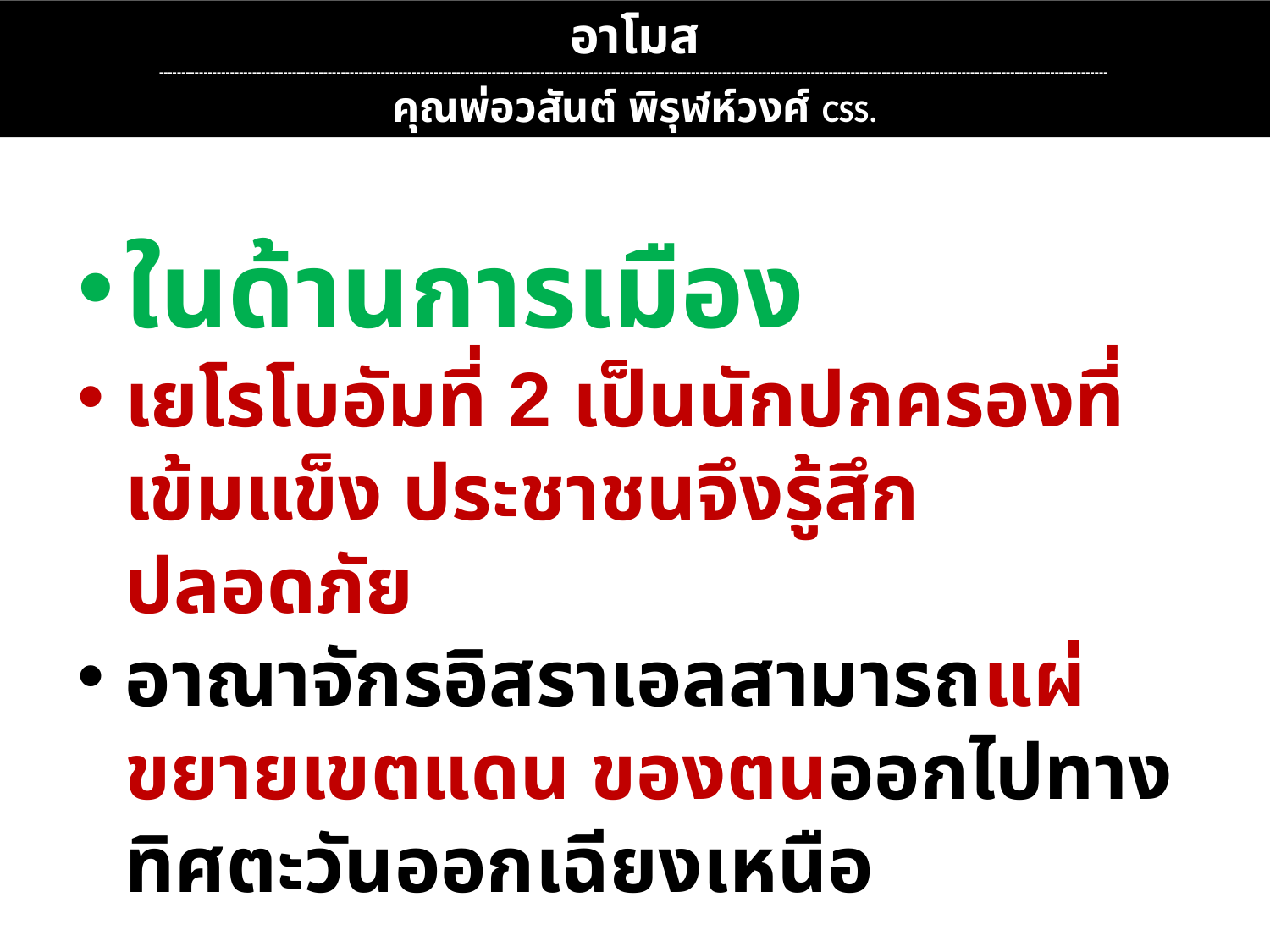

อาโมส
----------------------------------------------------------------------------------------------------------------------------------------------------------------------------------------------------------------------
คุณพ่อวสันต์ พิรุฬห์วงศ์ CSS.
ในด้านการเมือง
เยโรโบอัมที่ 2 เป็นนักปกครองที่เข้มแข็ง ประชาชนจึงรู้สึกปลอดภัย
อาณาจักรอิสราเอลสามารถแผ่ขยายเขตแดน ของตนออกไปทางทิศตะวันออกเฉียงเหนือ